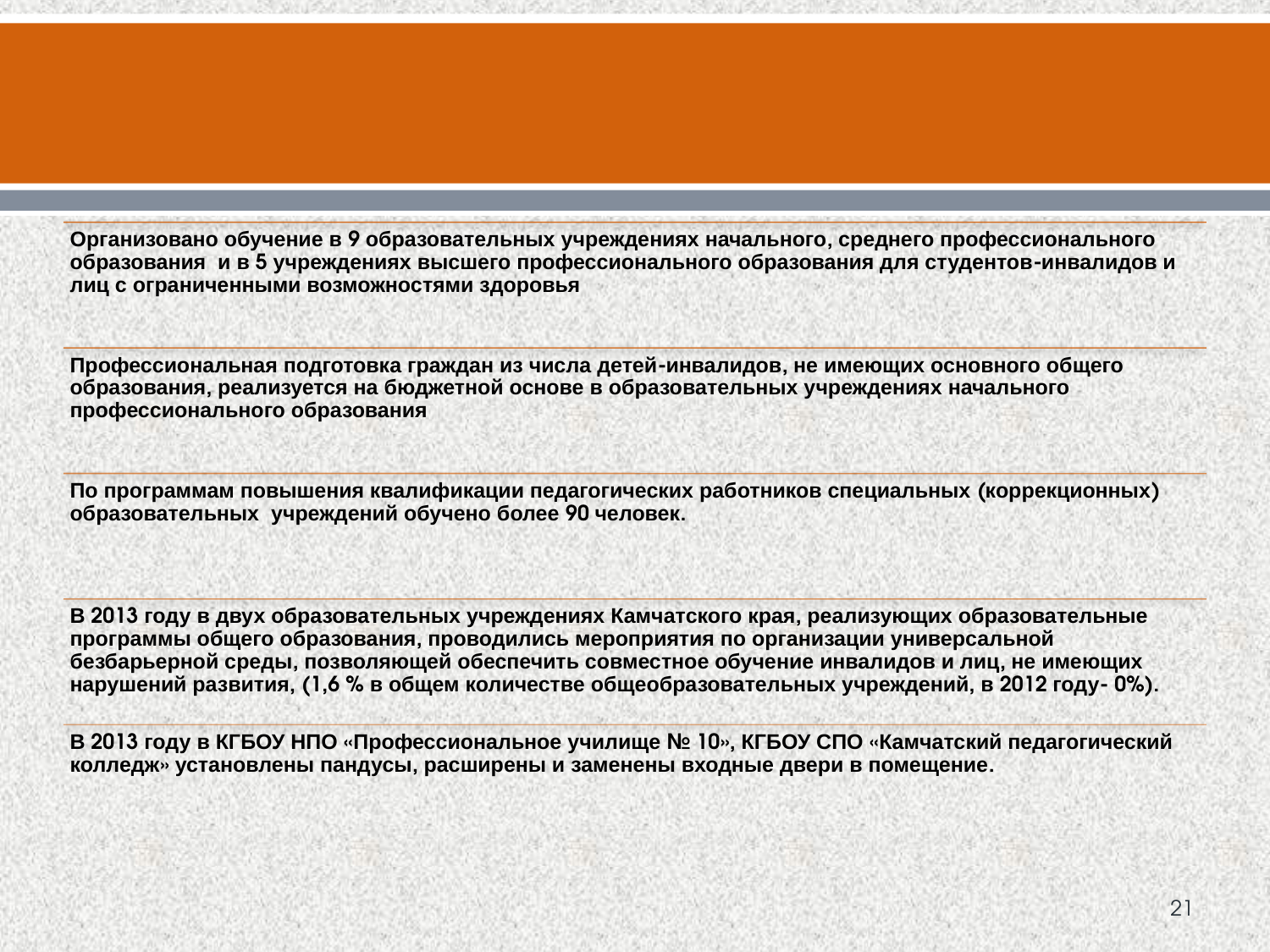

#
Организовано обучение в 9 образовательных учреждениях начального, среднего профессионального образования  и в 5 учреждениях высшего профессионального образования для студентов-инвалидов и лиц с ограниченными возможностями здоровья
Профессиональная подготовка граждан из числа детей-инвалидов, не имеющих основного общего образования, реализуется на бюджетной основе в образовательных учреждениях начального профессионального образования
По программам повышения квалификации педагогических работников специальных (коррекционных) образовательных  учреждений обучено более 90 человек.
В 2013 году в двух образовательных учреждениях Камчатского края, реализующих образовательные программы общего образования, проводились мероприятия по организации универсальной безбарьерной среды, позволяющей обеспечить совместное обучение инвалидов и лиц, не имеющих нарушений развития, (1,6 % в общем количестве общеобразовательных учреждений, в 2012 году- 0%).
В 2013 году в КГБОУ НПО «Профессиональное училище № 10», КГБОУ СПО «Камчатский педагогический колледж» установлены пандусы, расширены и заменены входные двери в помещение.

21